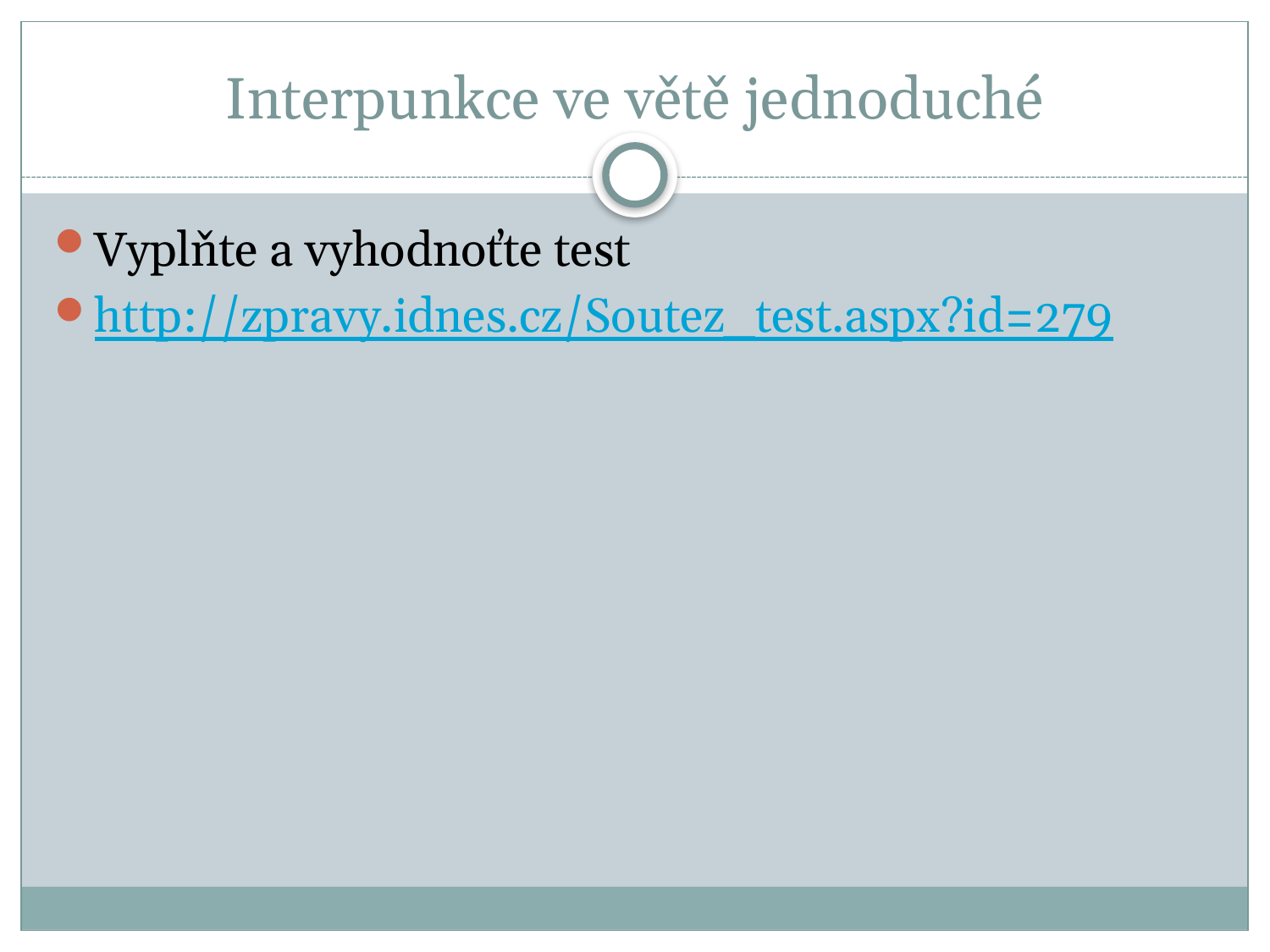

# Interpunkce ve větě jednoduché
Vyplňte a vyhodnoťte test
http://zpravy.idnes.cz/Soutez_test.aspx?id=279